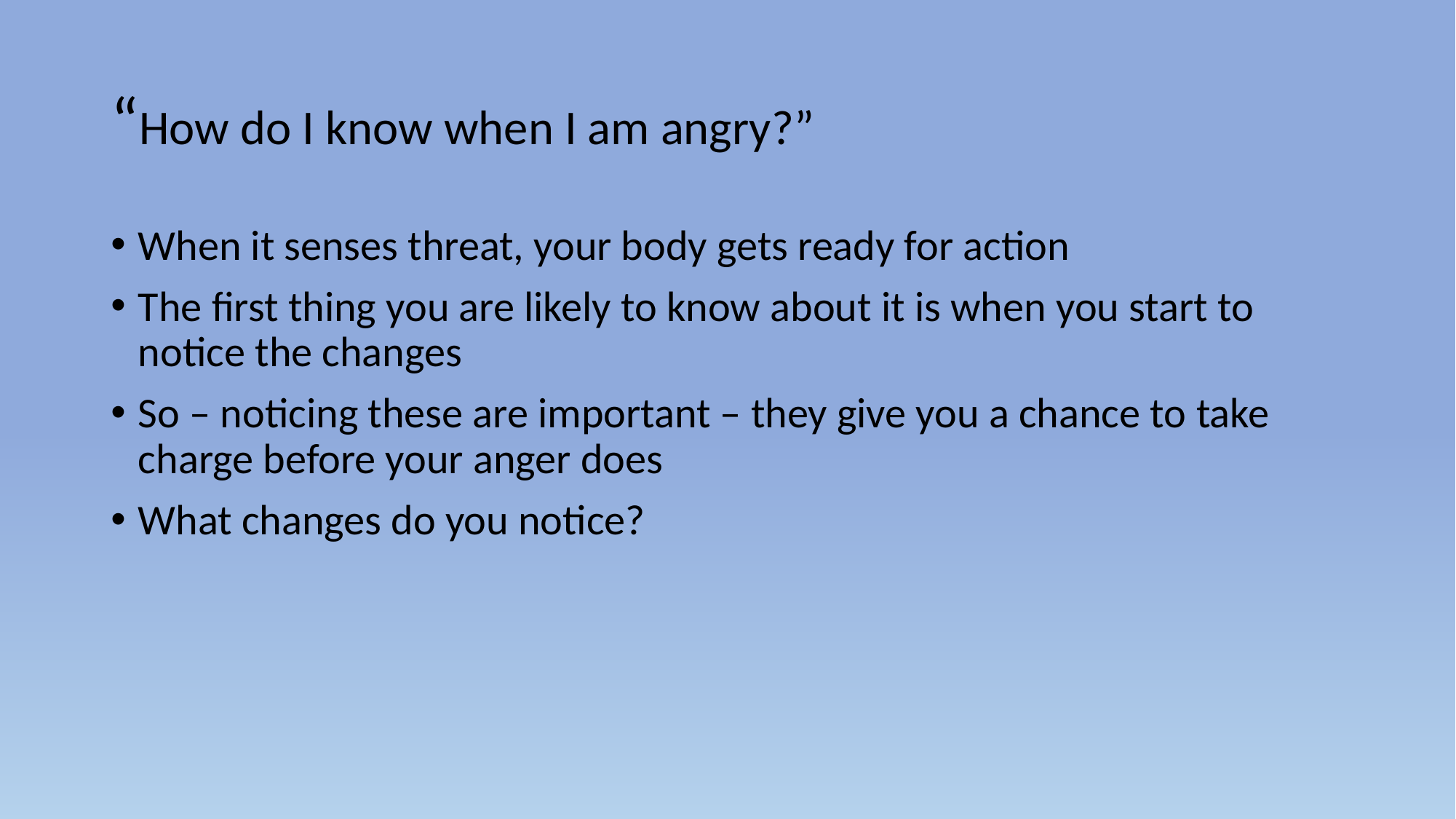

# “How do I know when I am angry?”
When it senses threat, your body gets ready for action
The first thing you are likely to know about it is when you start to notice the changes
So – noticing these are important – they give you a chance to take charge before your anger does
What changes do you notice?